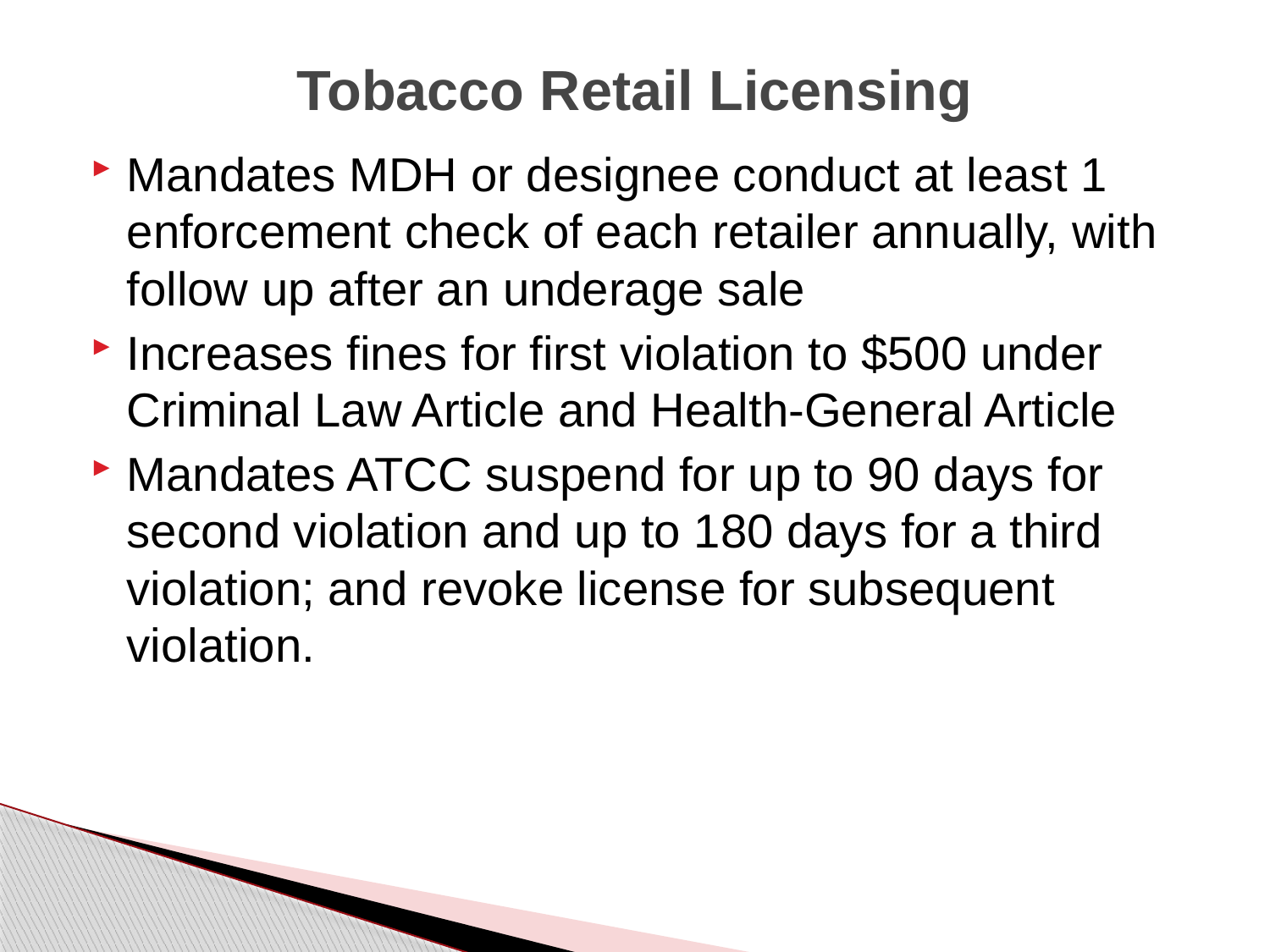

# Tobacco Retail Licensing
Mandates MDH or designee conduct at least 1 enforcement check of each retailer annually, with follow up after an underage sale
Increases fines for first violation to $500 under Criminal Law Article and Health-General Article
Mandates ATCC suspend for up to 90 days for second violation and up to 180 days for a third violation; and revoke license for subsequent violation.